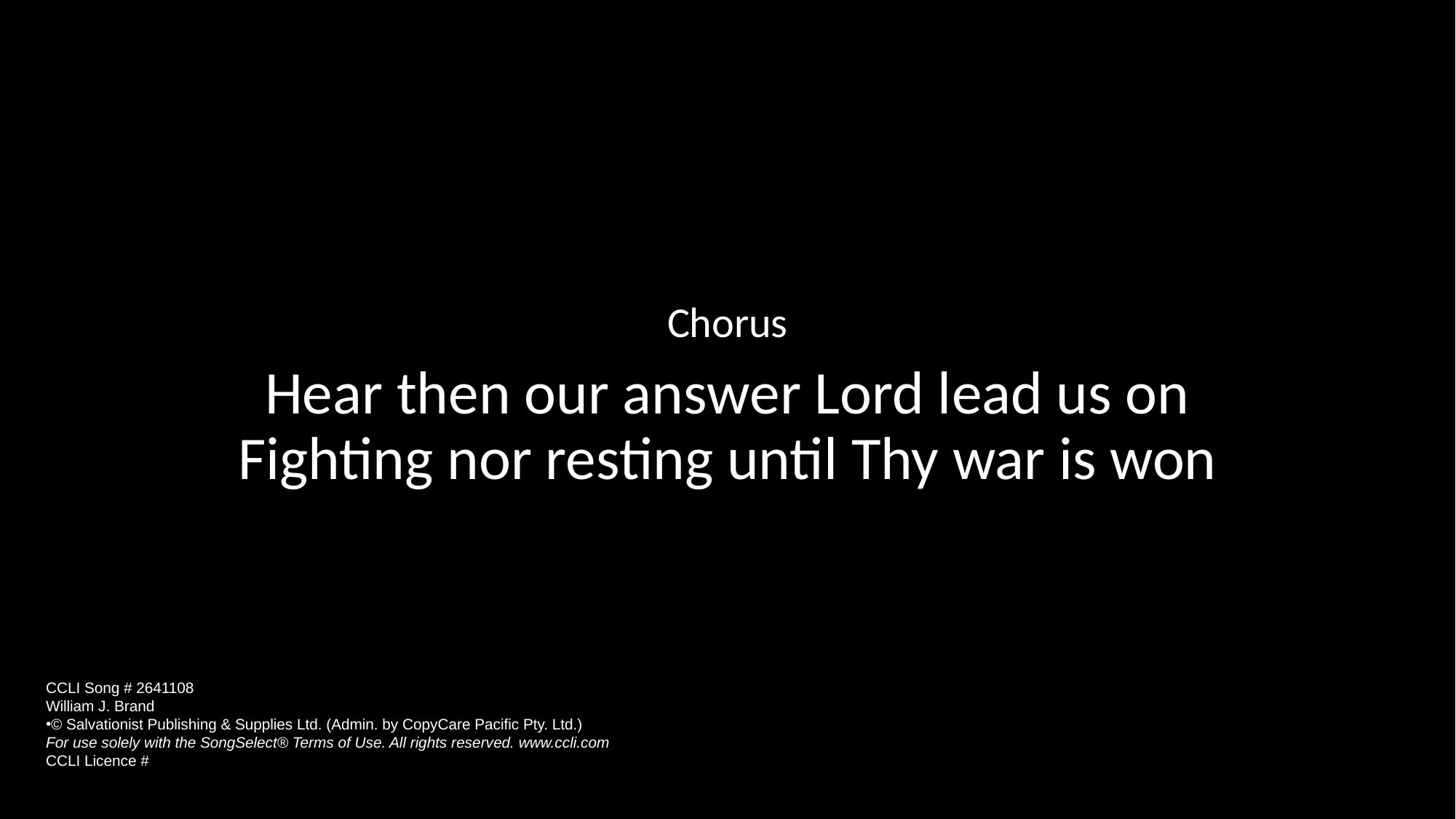

Chorus
Hear then our answer Lord lead us on
Fighting nor resting until Thy war is won
CCLI Song # 2641108
William J. Brand
© Salvationist Publishing & Supplies Ltd. (Admin. by CopyCare Pacific Pty. Ltd.)
For use solely with the SongSelect® Terms of Use. All rights reserved. www.ccli.com
CCLI Licence #